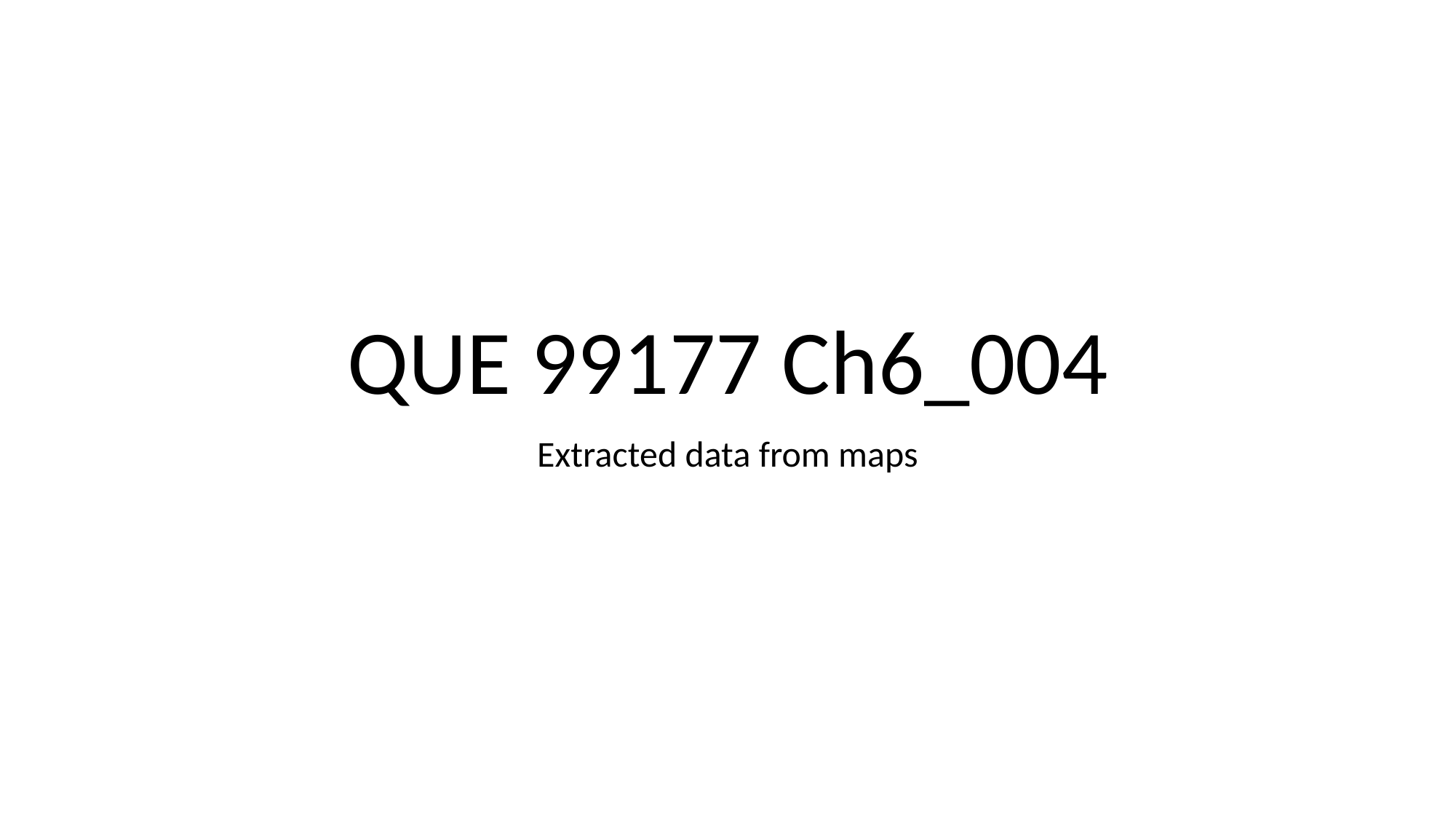

# QUE 99177 Ch6_004
Extracted data from maps